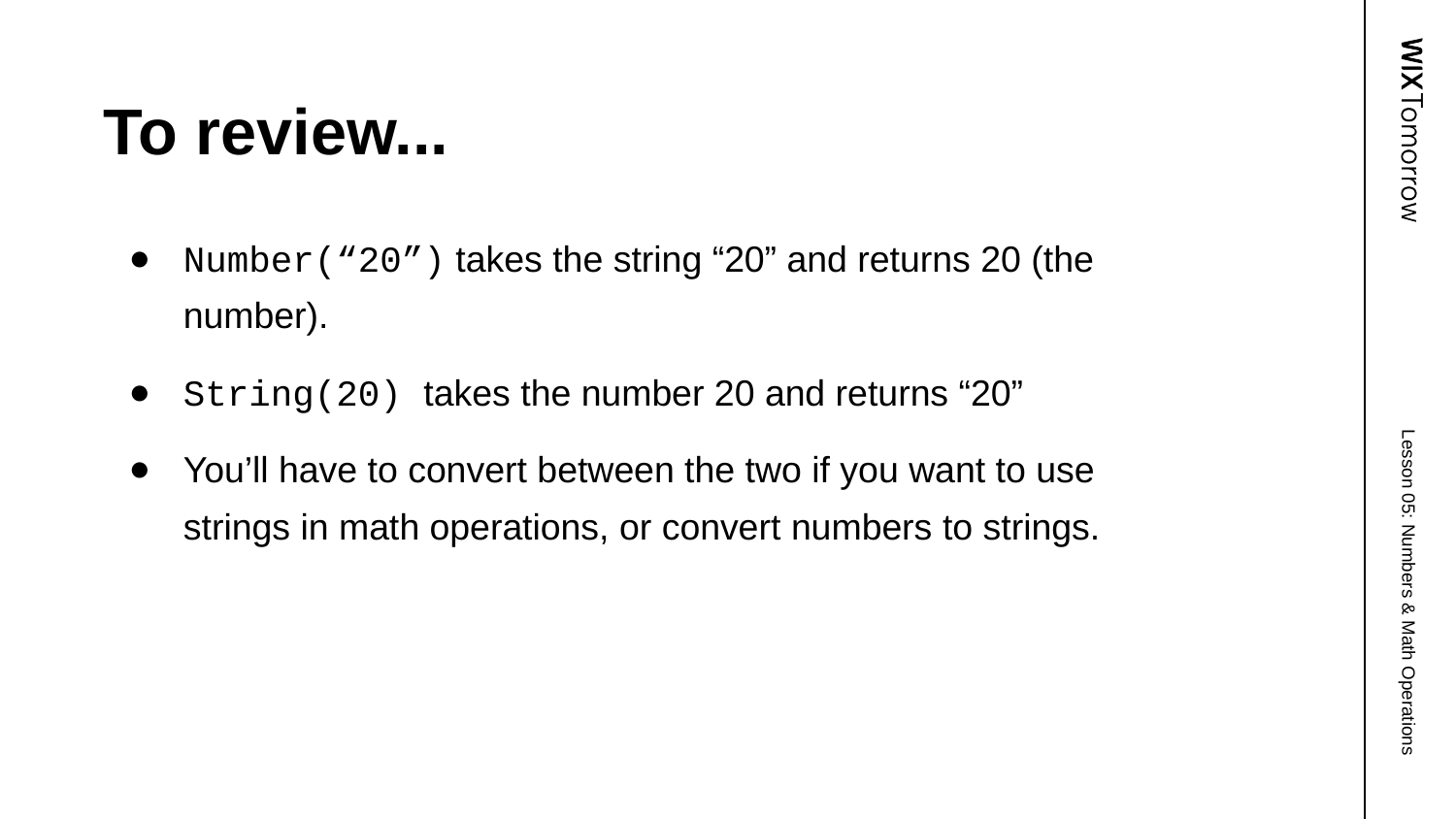

# To review...
Number(“20”) takes the string “20” and returns 20 (the number).
String(20) takes the number 20 and returns “20”
You’ll have to convert between the two if you want to use strings in math operations, or convert numbers to strings.